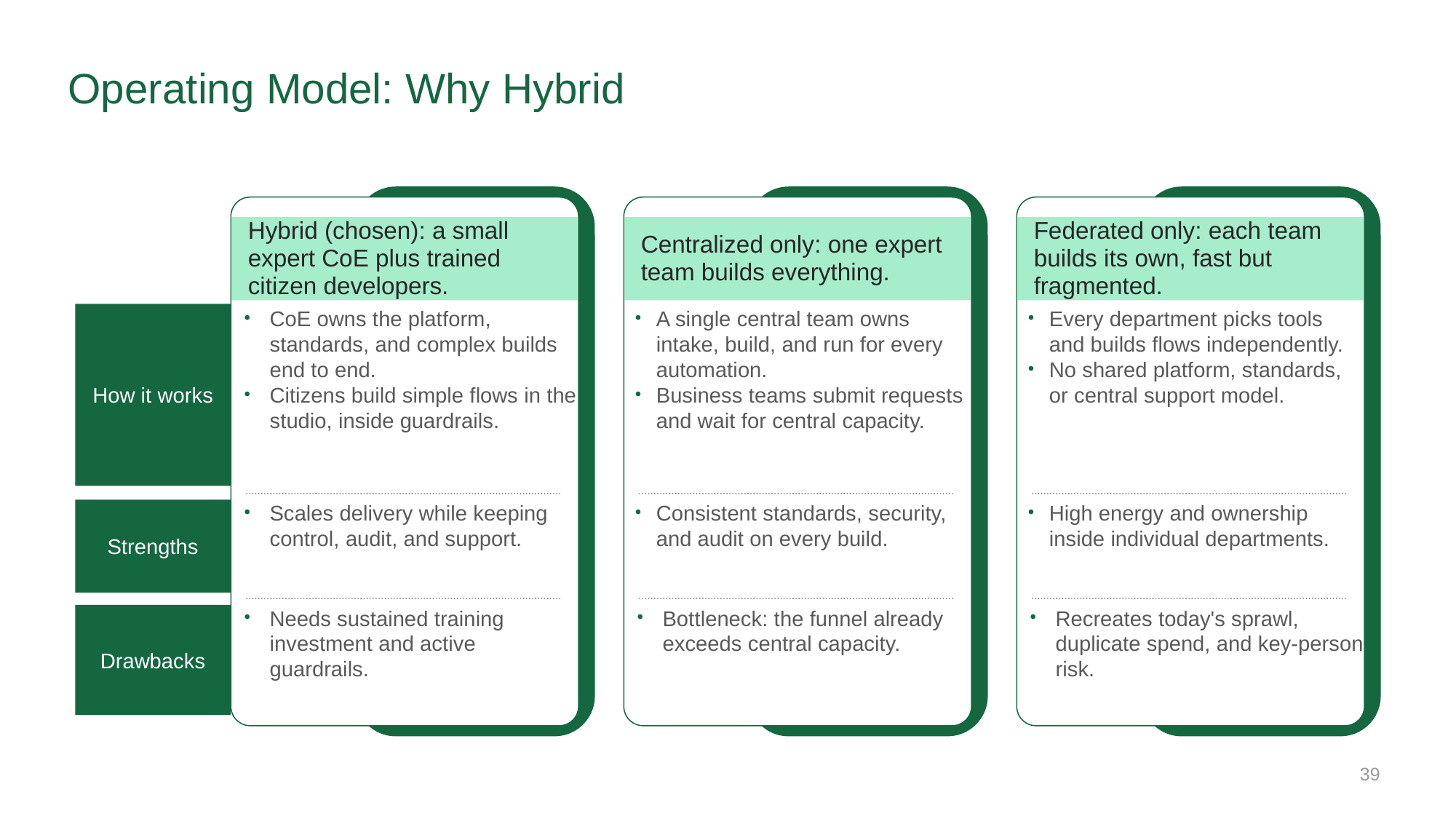

# Operating Model: Why Hybrid

Hybrid (chosen): a small expert CoE plus trained
citizen developers.
Centralized only: one expert team builds everything.
Federated only: each team builds its own, fast but fragmented.
How it works
CoE owns the platform, standards, and complex builds end to end.
Citizens build simple flows in the studio, inside guardrails.
A single central team owns intake, build, and run for every automation.
Business teams submit requests and wait for central capacity.
Every department picks tools and builds flows independently.
No shared platform, standards, or central support model.
High energy and ownership inside individual departments.
Strengths
Scales delivery while keeping control, audit, and support.
Consistent standards, security, and audit on every build.
Drawbacks
Needs sustained training investment and active guardrails.
Bottleneck: the funnel already exceeds central capacity.
Recreates today's sprawl, duplicate spend, and key-person risk.
39